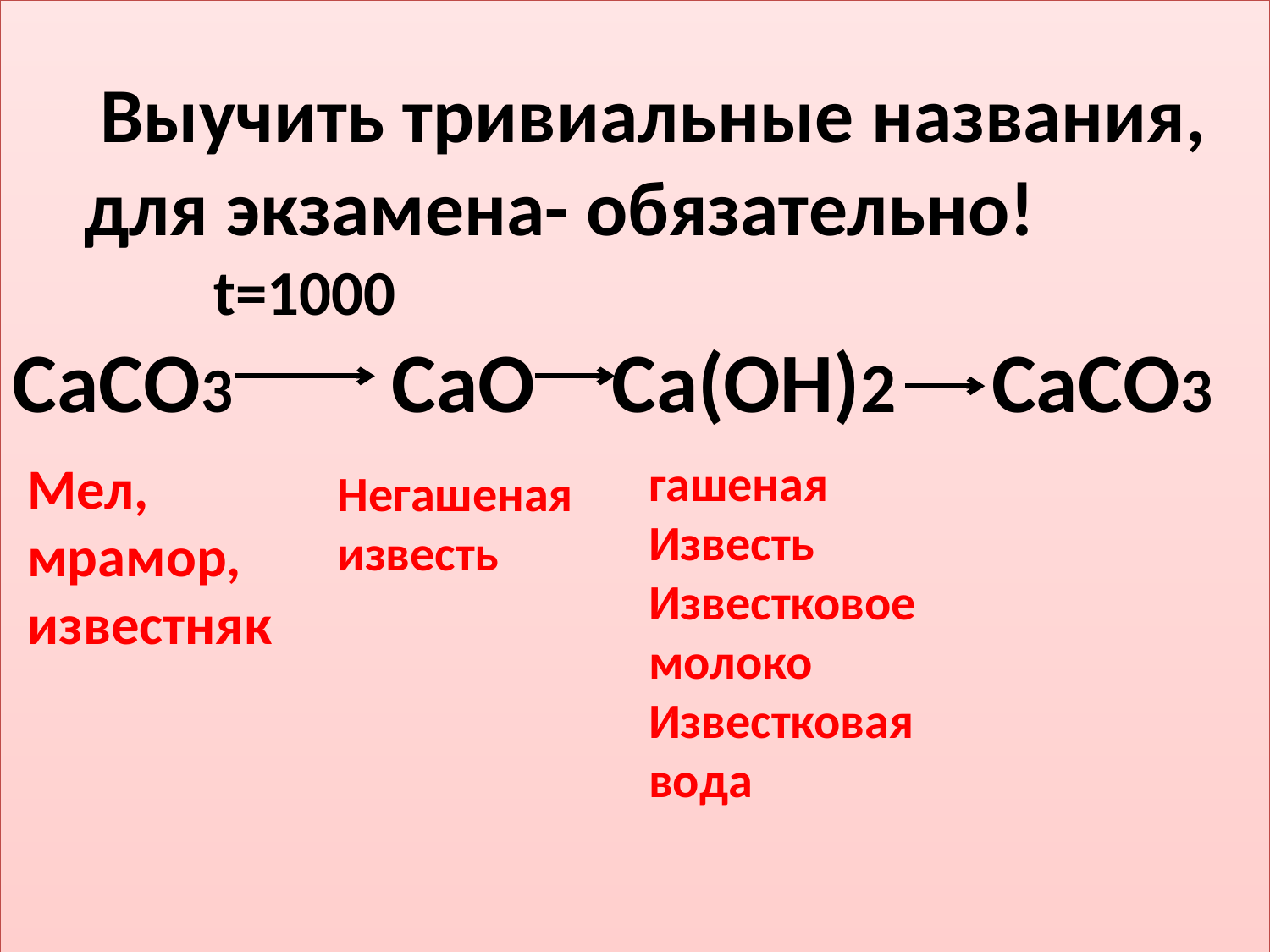

Выучить тривиальные названия, для экзамена- обязательно!
              t=1000
СаСО3           СаO    Ca(OH)2      СаСО3

Мел,
мрамор,
известняк
гашеная
Известь
Известковое молоко
Известковая вода
Негашеная
известь